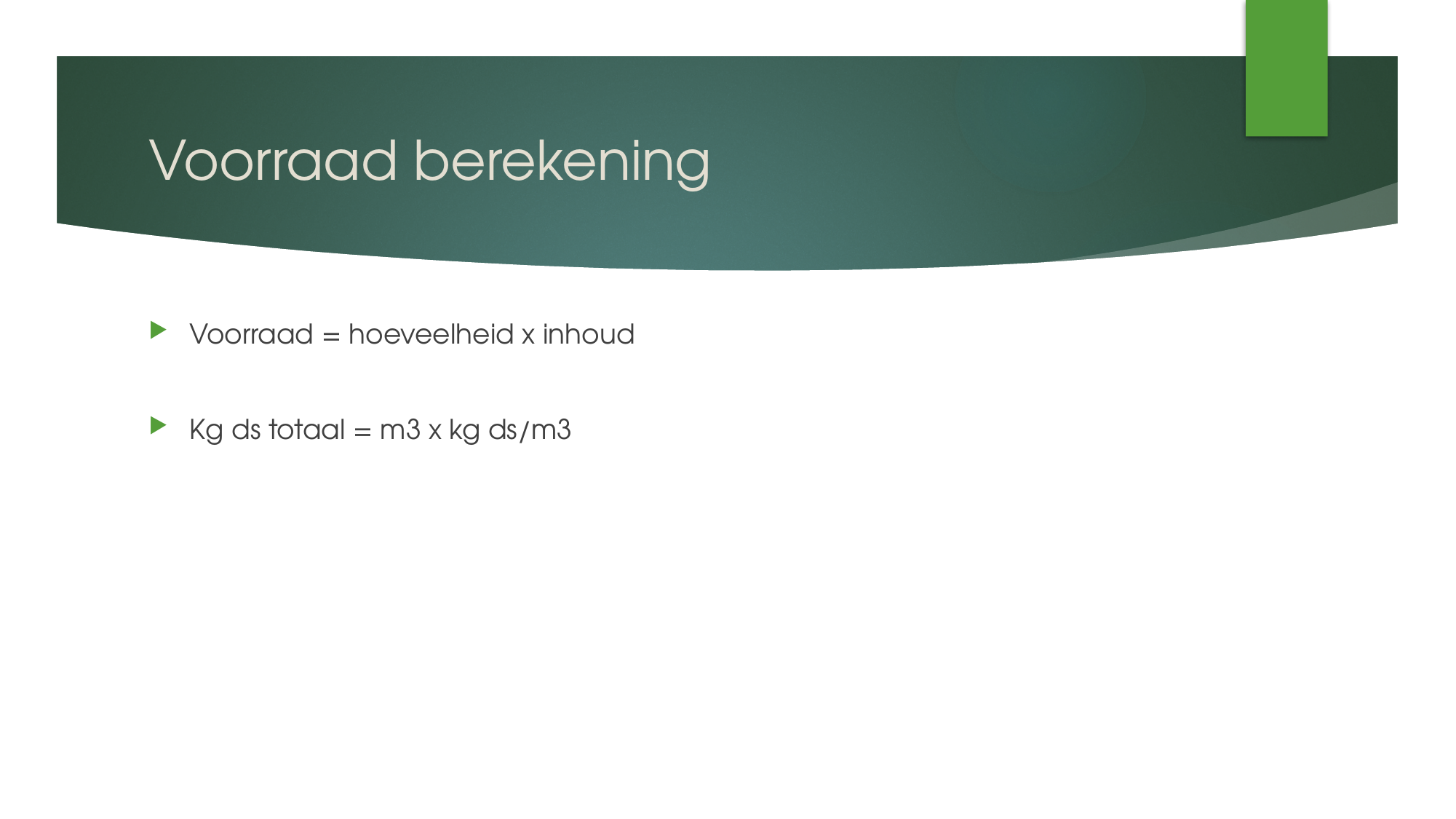

# Voorraad berekening
Voorraad = hoeveelheid x inhoud

Kg ds totaal = m3 x kg ds/m3